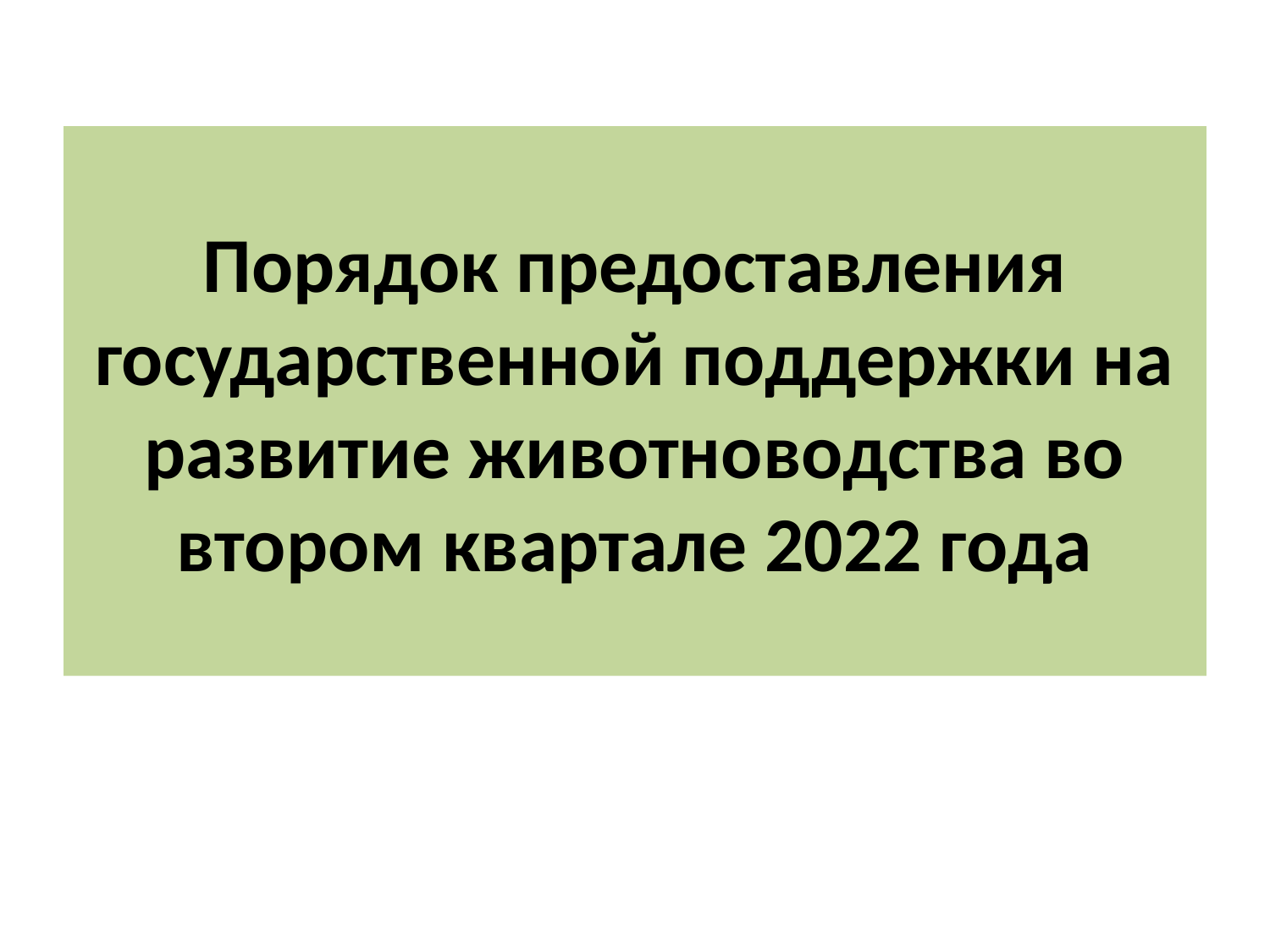

# Порядок предоставления государственной поддержки на развитие животноводства во втором квартале 2022 года